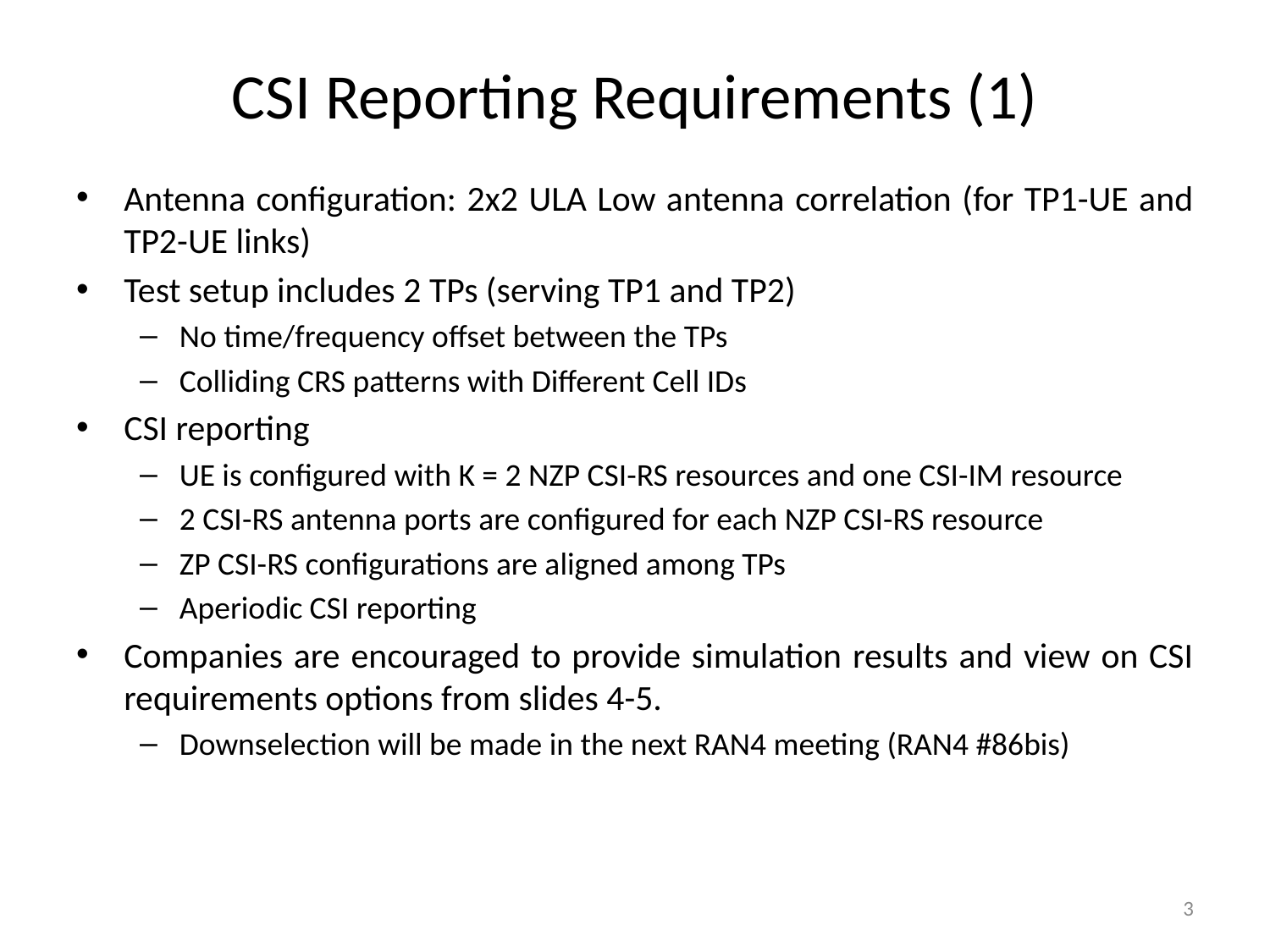

# CSI Reporting Requirements (1)
Antenna configuration: 2x2 ULA Low antenna correlation (for TP1-UE and TP2-UE links)
Test setup includes 2 TPs (serving TP1 and TP2)
No time/frequency offset between the TPs
Colliding CRS patterns with Different Cell IDs
CSI reporting
UE is configured with K = 2 NZP CSI-RS resources and one CSI-IM resource
2 CSI-RS antenna ports are configured for each NZP CSI-RS resource
ZP CSI-RS configurations are aligned among TPs
Aperiodic CSI reporting
Companies are encouraged to provide simulation results and view on CSI requirements options from slides 4-5.
Downselection will be made in the next RAN4 meeting (RAN4 #86bis)

3